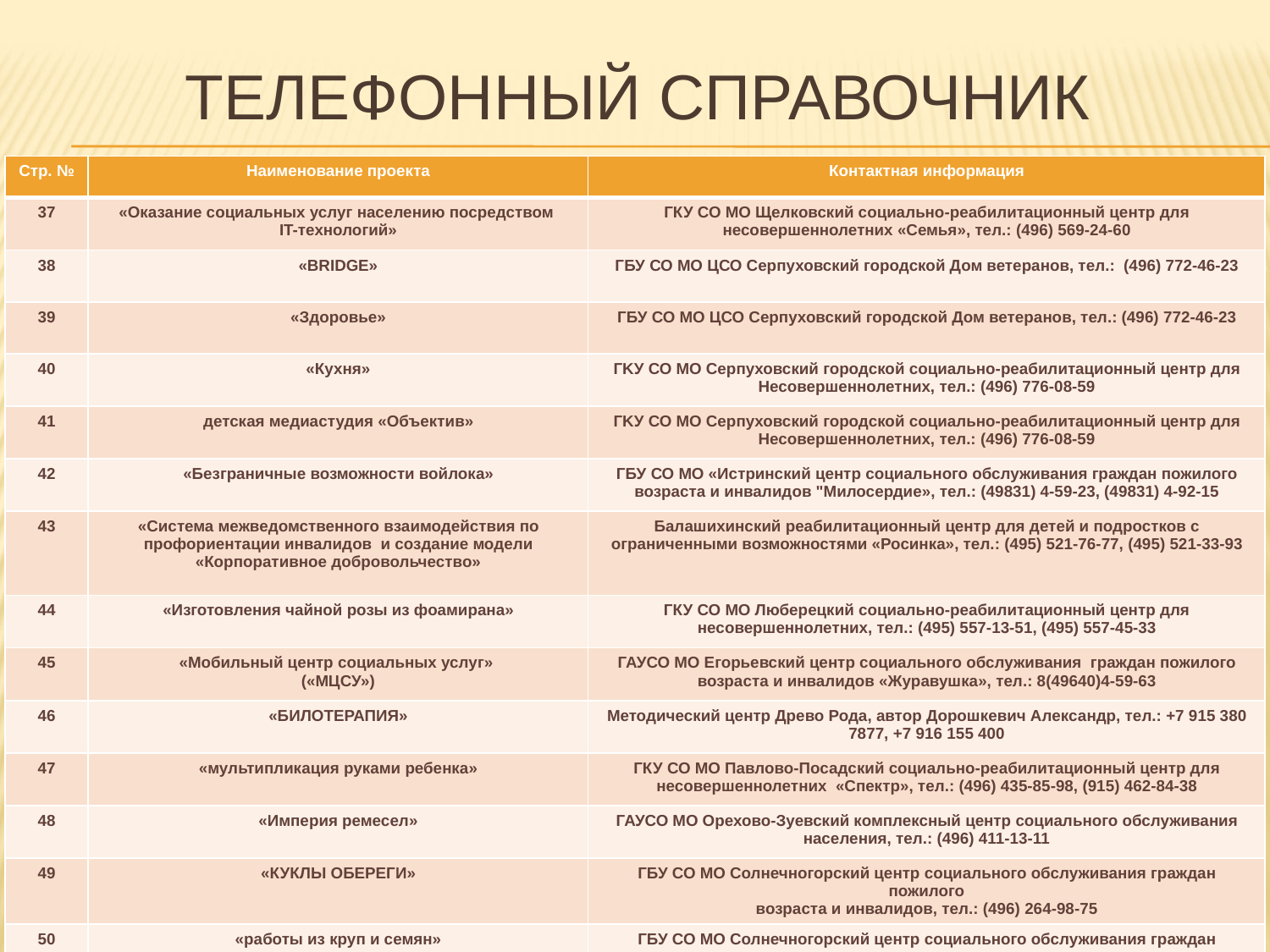

# Телефонный справочник
| Стр. № | Наименование проекта | Контактная информация |
| --- | --- | --- |
| 37 | «Оказание социальных услуг населению посредством IT-технологий» | ГКУ СО МО Щелковский социально-реабилитационный центр для несовершеннолетних «Семья», тел.: (496) 569-24-60 |
| 38 | «BRIDGE» | ГБУ СО МО ЦСО Серпуховский городской Дом ветеранов, тел.: (496) 772-46-23 |
| 39 | «Здоровье» | ГБУ СО МО ЦСО Серпуховский городской Дом ветеранов, тел.: (496) 772-46-23 |
| 40 | «Кухня» | ГKУ СО МО Серпуховский городской социально-реабилитационный центр для Несовершеннолетних, тел.: (496) 776-08-59 |
| 41 | детская медиастудия «Объектив» | ГKУ СО МО Серпуховский городской социально-реабилитационный центр для Несовершеннолетних, тел.: (496) 776-08-59 |
| 42 | «Безграничные возможности войлока» | ГБУ СО МО «Истринский центр социального обслуживания граждан пожилого возраста и инвалидов "Милосердие», тел.: (49831) 4-59-23, (49831) 4-92-15 |
| 43 | «Система межведомственного взаимодействия по профориентации инвалидов и создание модели «Корпоративное добровольчество» | Балашихинский реабилитационный центр для детей и подростков с ограниченными возможностями «Росинка», тел.: (495) 521-76-77, (495) 521-33-93 |
| 44 | «Изготовления чайной розы из фоамирана» | ГКУ СО МО Люберецкий социально-реабилитационный центр для несовершеннолетних, тел.: (495) 557-13-51, (495) 557-45-33 |
| 45 | «Мобильный центр социальных услуг» («МЦСУ») | ГАУСО МО Егорьевский центр социального обслуживания граждан пожилого возраста и инвалидов «Журавушка», тел.: 8(49640)4-59-63 |
| 46 | «БИЛОТЕРАПИЯ» | Методический центр Древо Рода, автор Дорошкевич Александр, тел.: +7 915 380 7877, +7 916 155 400 |
| 47 | «мультипликация руками ребенка» | ГКУ СО МО Павлово-Посадский социально-реабилитационный центр для несовершеннолетних «Спектр», тел.: (496) 435-85-98, (915) 462-84-38 |
| 48 | «Империя ремесел» | ГАУСО МО Орехово-Зуевский комплексный центр социального обслуживания населения, тел.: (496) 411-13-11 |
| 49 | «КУКЛЫ ОБЕРЕГИ» | ГБУ СО МО Солнечногорский центр социального обслуживания граждан пожилого возраста и инвалидов, тел.: (496) 264-98-75 |
| 50 | «работы из круп и семян» | ГБУ СО МО Солнечногорский центр социального обслуживания граждан пожилого возраста и инвалидов, тел.: (496) 264-98-75 |